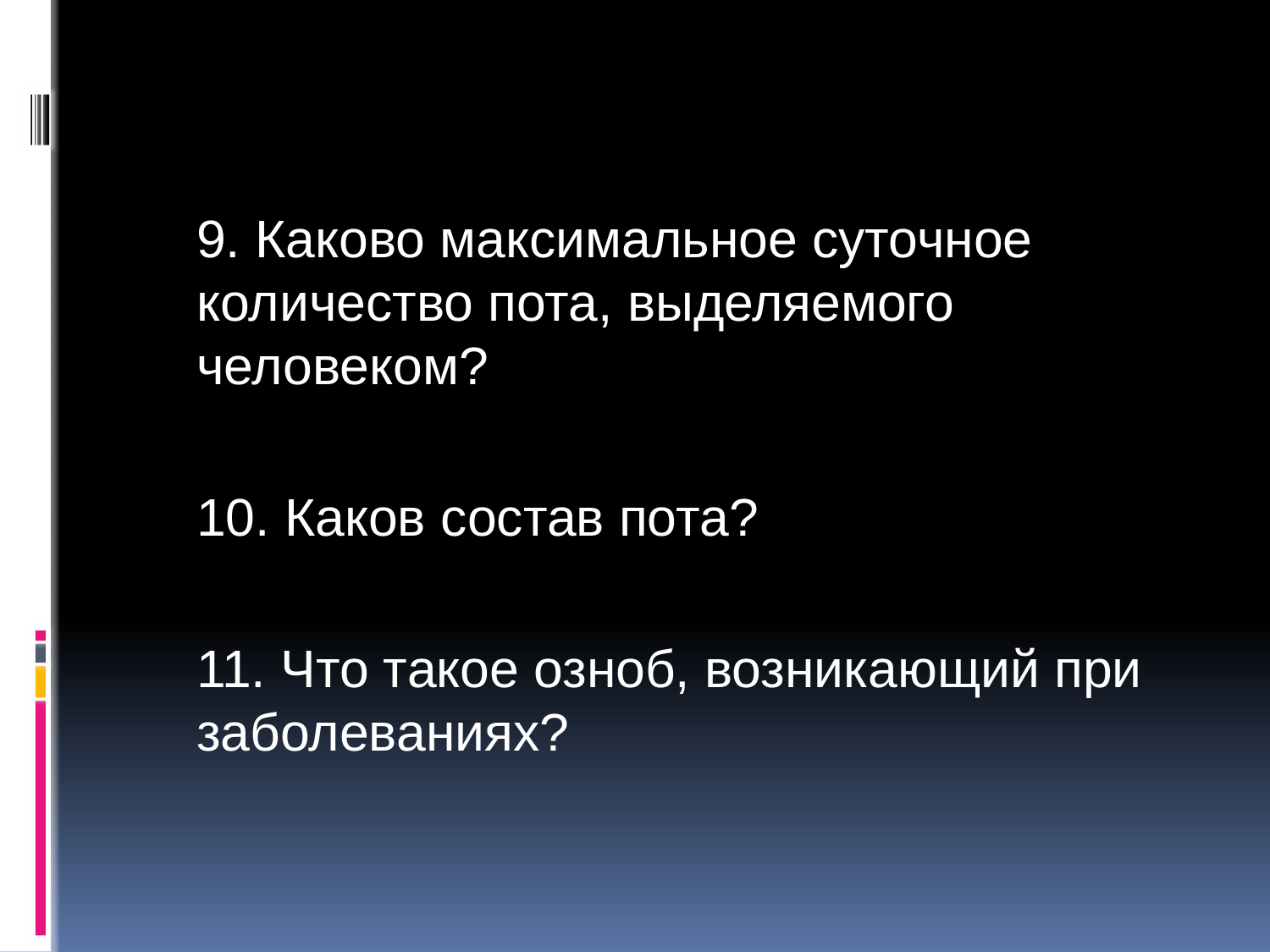

#
	9. Каково максимальное суточное количество пота, выделяемого человеком?

	10. Каков состав пота?

	11. Что такое озноб, возникающий при заболеваниях?